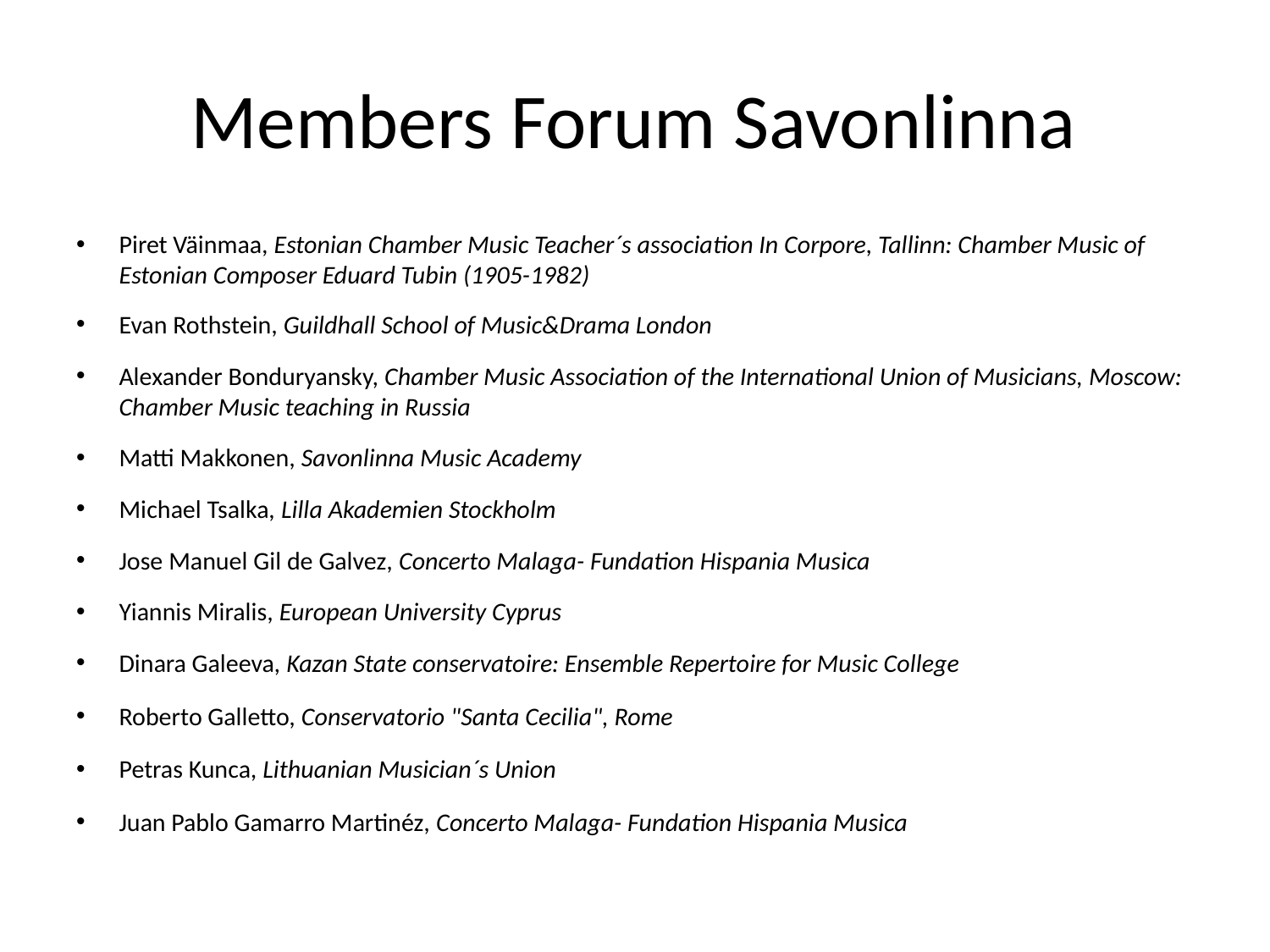

# Members Forum Savonlinna
Piret Väinmaa, Estonian Chamber Music Teacher´s association In Corpore, Tallinn: Chamber Music of Estonian Composer Eduard Tubin (1905-1982)

Evan Rothstein, Guildhall School of Music&Drama London

Alexander Bonduryansky, Chamber Music Association of the International Union of Musicians, Moscow: Chamber Music teaching in Russia

Matti Makkonen, Savonlinna Music Academy

Michael Tsalka, Lilla Akademien Stockholm

Jose Manuel Gil de Galvez, Concerto Malaga- Fundation Hispania Musica

Yiannis Miralis, European University Cyprus

Dinara Galeeva, Kazan State conservatoire: Ensemble Repertoire for Music College

Roberto Galletto, Conservatorio "Santa Cecilia", Rome

Petras Kunca, Lithuanian Musician´s Union

Juan Pablo Gamarro Martinéz, Concerto Malaga- Fundation Hispania Musica